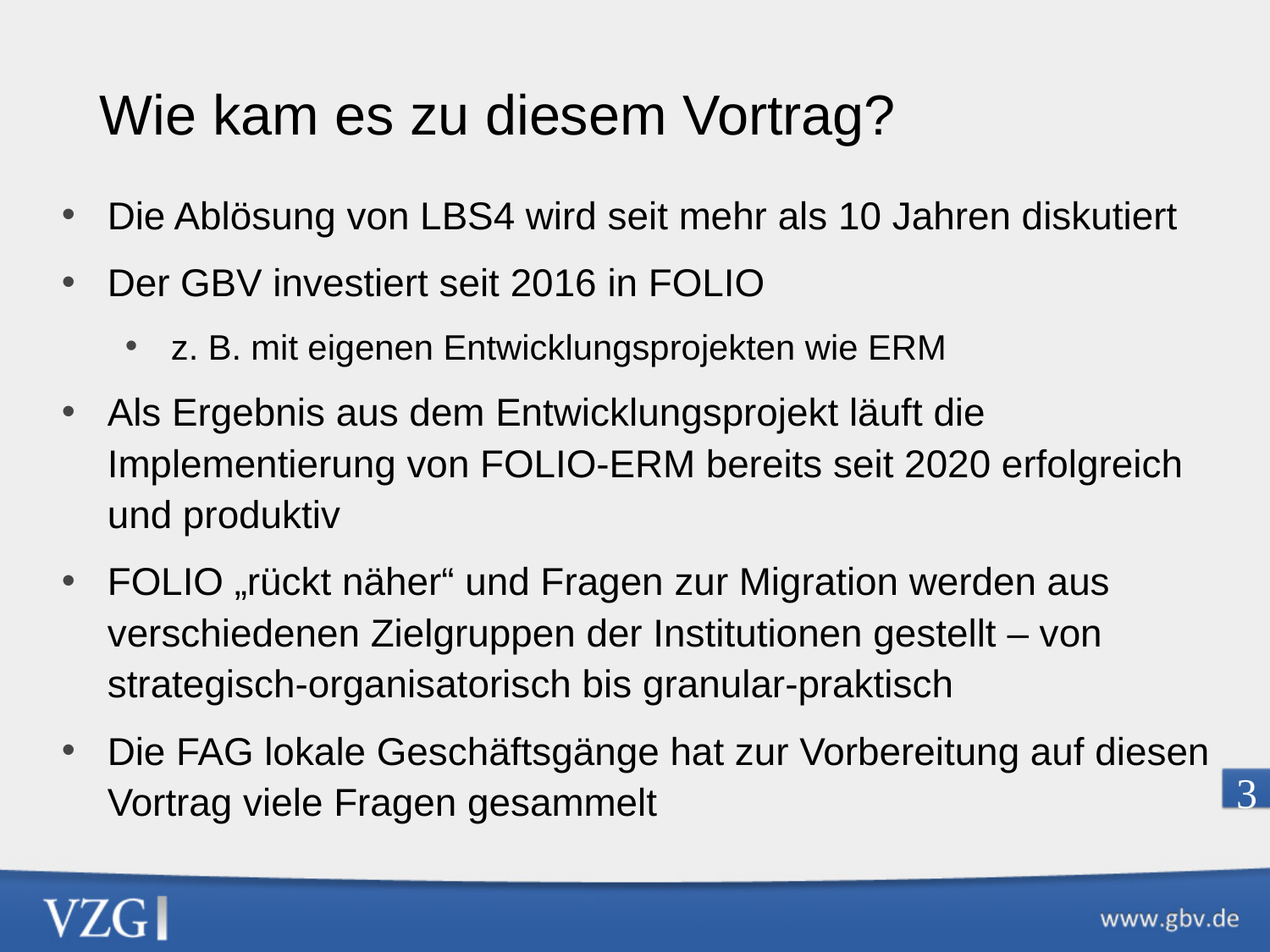

Wie kam es zu diesem Vortrag?

Die Ablösung von LBS4 wird seit mehr als 10 Jahren diskutiert
Der GBV investiert seit 2016 in FOLIO
z. B. mit eigenen Entwicklungsprojekten wie ERM
Als Ergebnis aus dem Entwicklungsprojekt läuft die Implementierung von FOLIO-ERM bereits seit 2020 erfolgreich und produktiv
FOLIO „rückt näher“ und Fragen zur Migration werden aus verschiedenen Zielgruppen der Institutionen gestellt – von strategisch-organisatorisch bis granular-praktisch
Die FAG lokale Geschäftsgänge hat zur Vorbereitung auf diesen Vortrag viele Fragen gesammelt

3